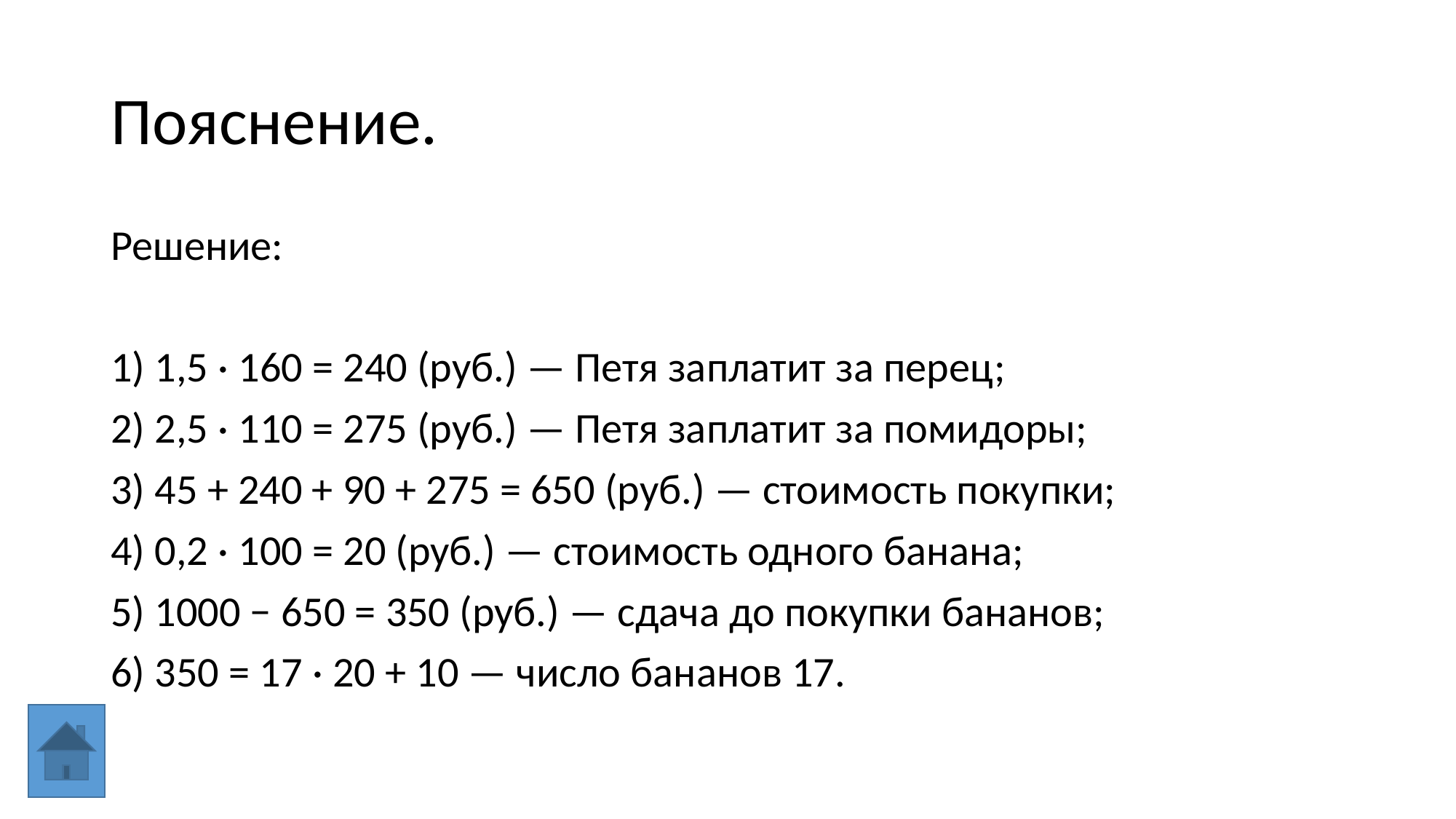

# Пояснение.
Решение:

1) 1,5 · 160 = 240 (руб.) — Петя заплатит за перец;
2) 2,5 · 110 = 275 (руб.) — Петя заплатит за помидоры;
3) 45 + 240 + 90 + 275 = 650 (руб.) — стоимость покупки;
4) 0,2 · 100 = 20 (руб.) — стоимость одного банана;
5) 1000 − 650 = 350 (руб.) — сдача до покупки бананов;
6) 350 = 17 · 20 + 10 — число бананов 17.